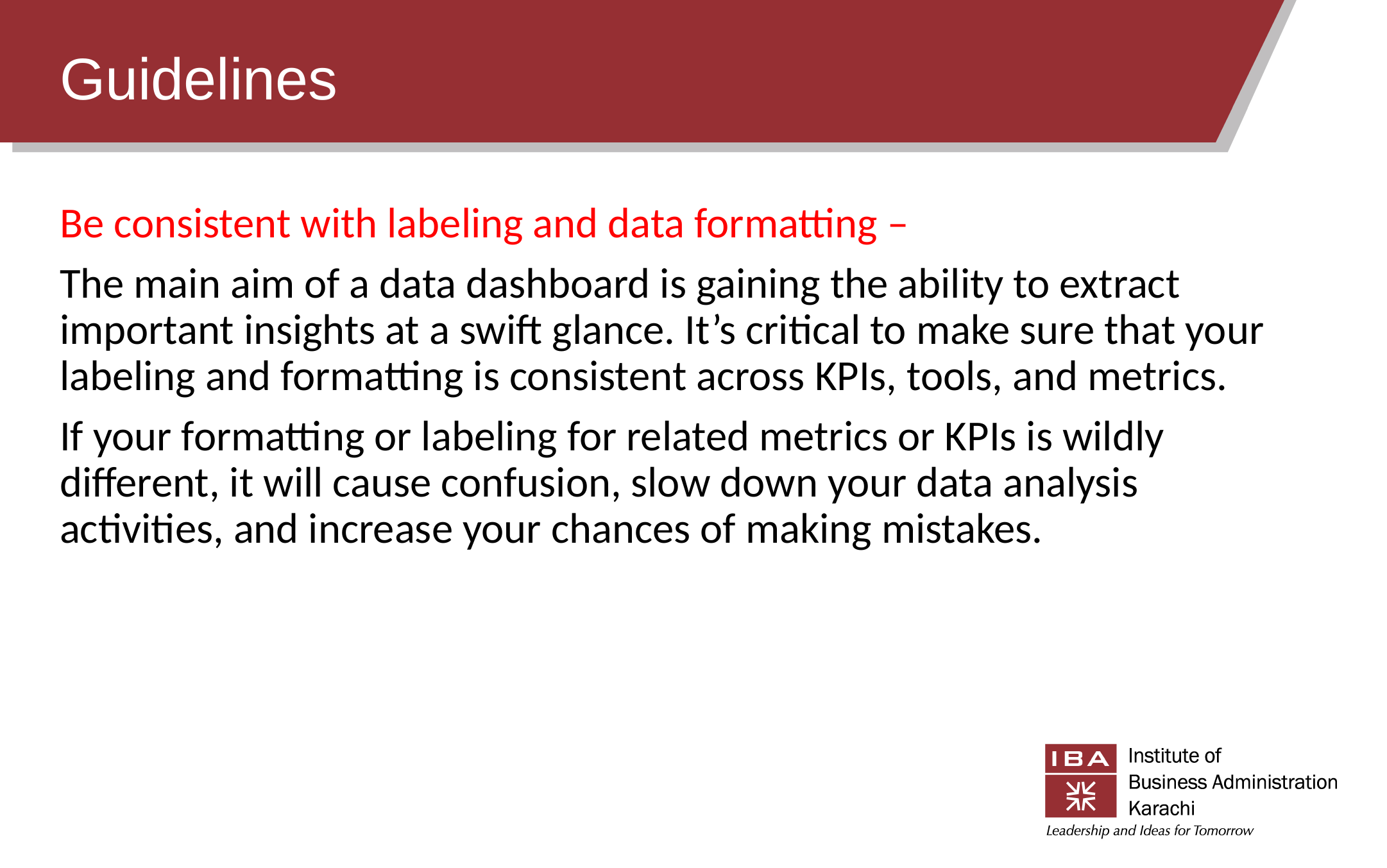

# Guidelines
Be consistent with labeling and data formatting –
The main aim of a data dashboard is gaining the ability to extract important insights at a swift glance. It’s critical to make sure that your labeling and formatting is consistent across KPIs, tools, and metrics.
If your formatting or labeling for related metrics or KPIs is wildly different, it will cause confusion, slow down your data analysis activities, and increase your chances of making mistakes.